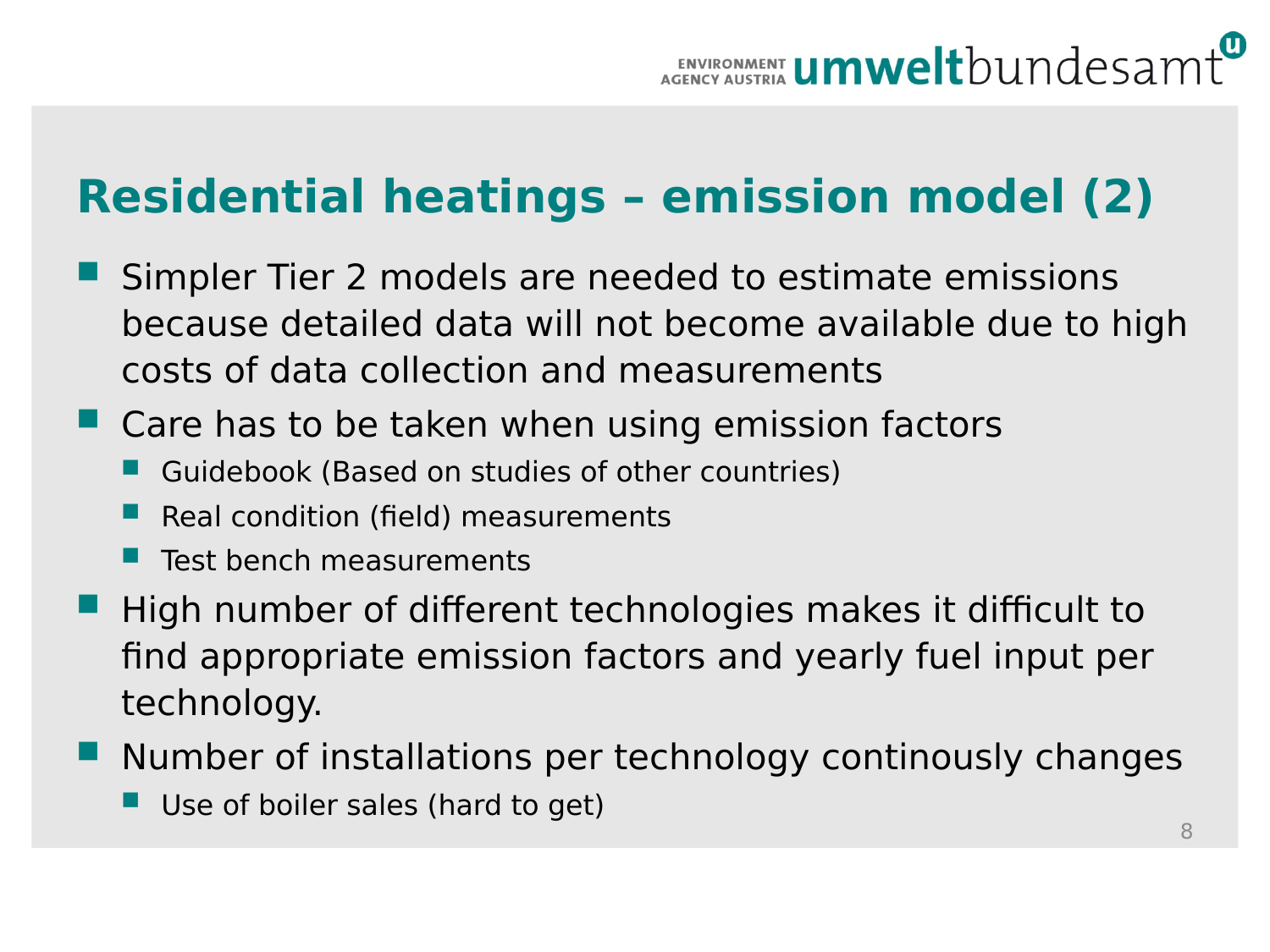

# Residential heatings – emission model (2)
Simpler Tier 2 models are needed to estimate emissions because detailed data will not become available due to high costs of data collection and measurements
Care has to be taken when using emission factors
Guidebook (Based on studies of other countries)
Real condition (field) measurements
Test bench measurements
High number of different technologies makes it difficult to find appropriate emission factors and yearly fuel input per technology.
Number of installations per technology continously changes
Use of boiler sales (hard to get)

8